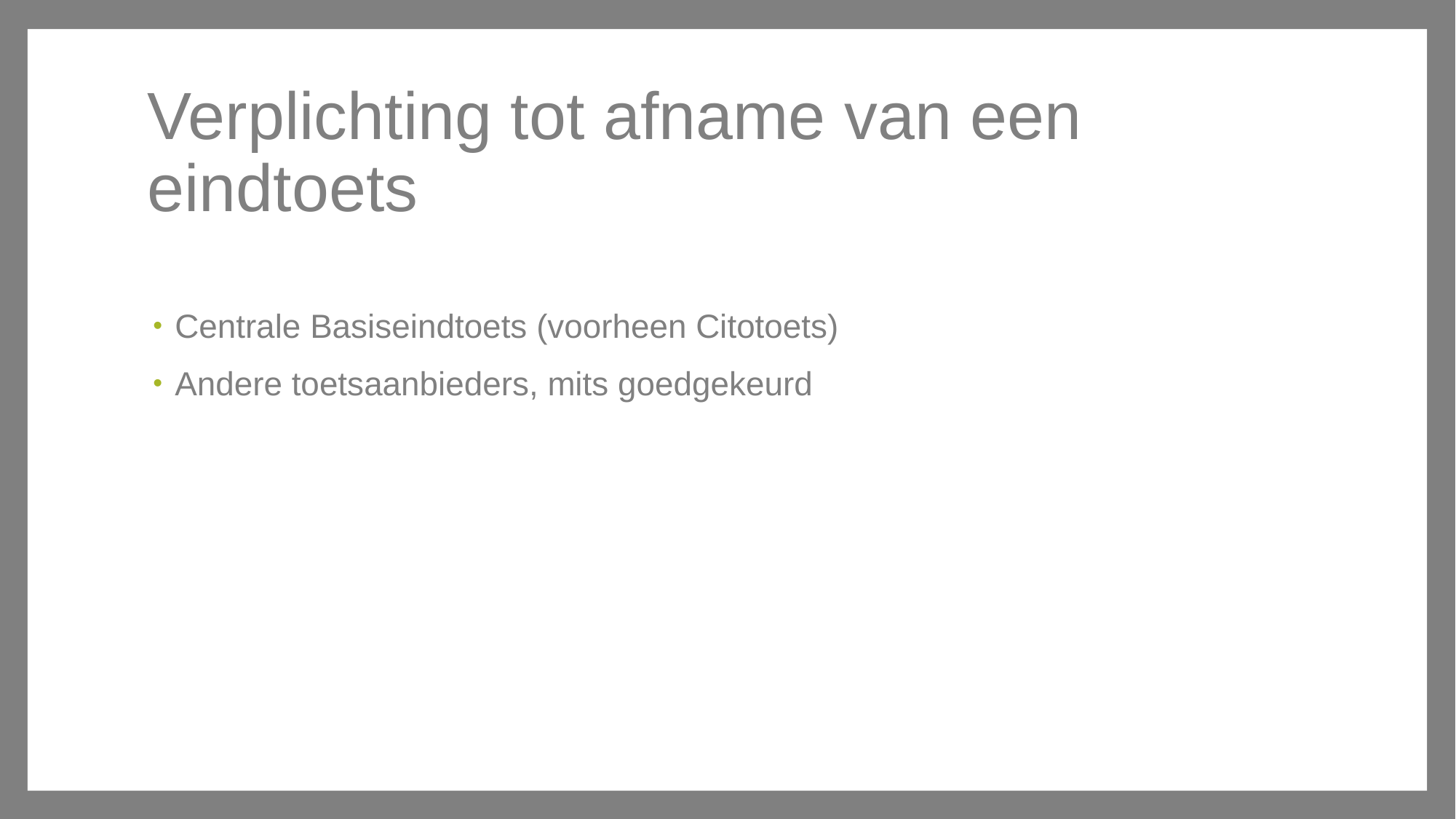

# Verplichting tot afname van een eindtoets
Centrale Basiseindtoets (voorheen Citotoets)
Andere toetsaanbieders, mits goedgekeurd